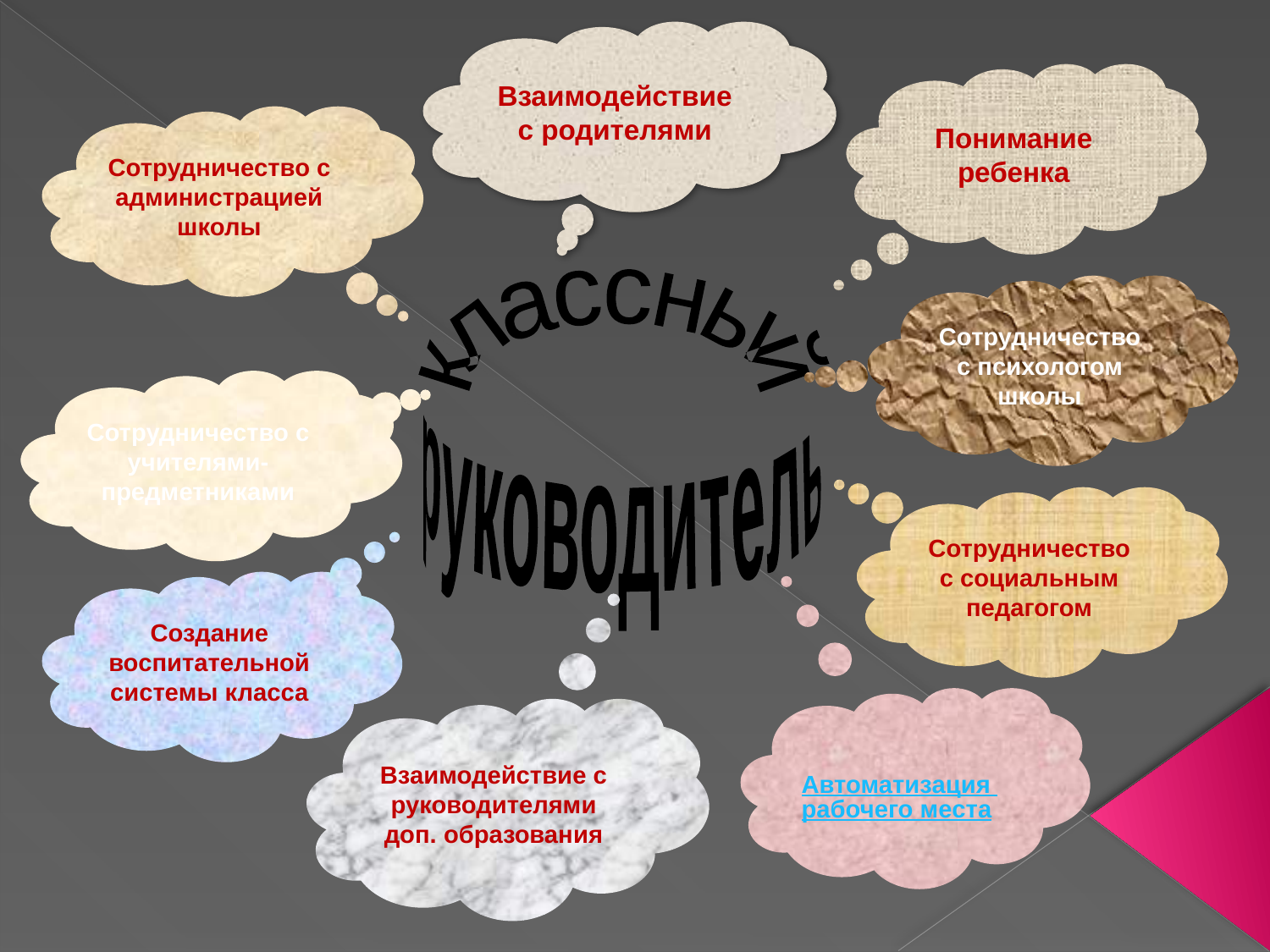

Взаимодействие с родителями
Понимание ребенка
Сотрудничество с администрациейшколы
Сотрудничество с психологом школы
классный
Сотрудничество с учителями-
предметниками
руководитель
Сотрудничество с социальным педагогом
Создание воспитательной системы класса
Автоматизация рабочего места
Взаимодействие с руководителями доп. образования